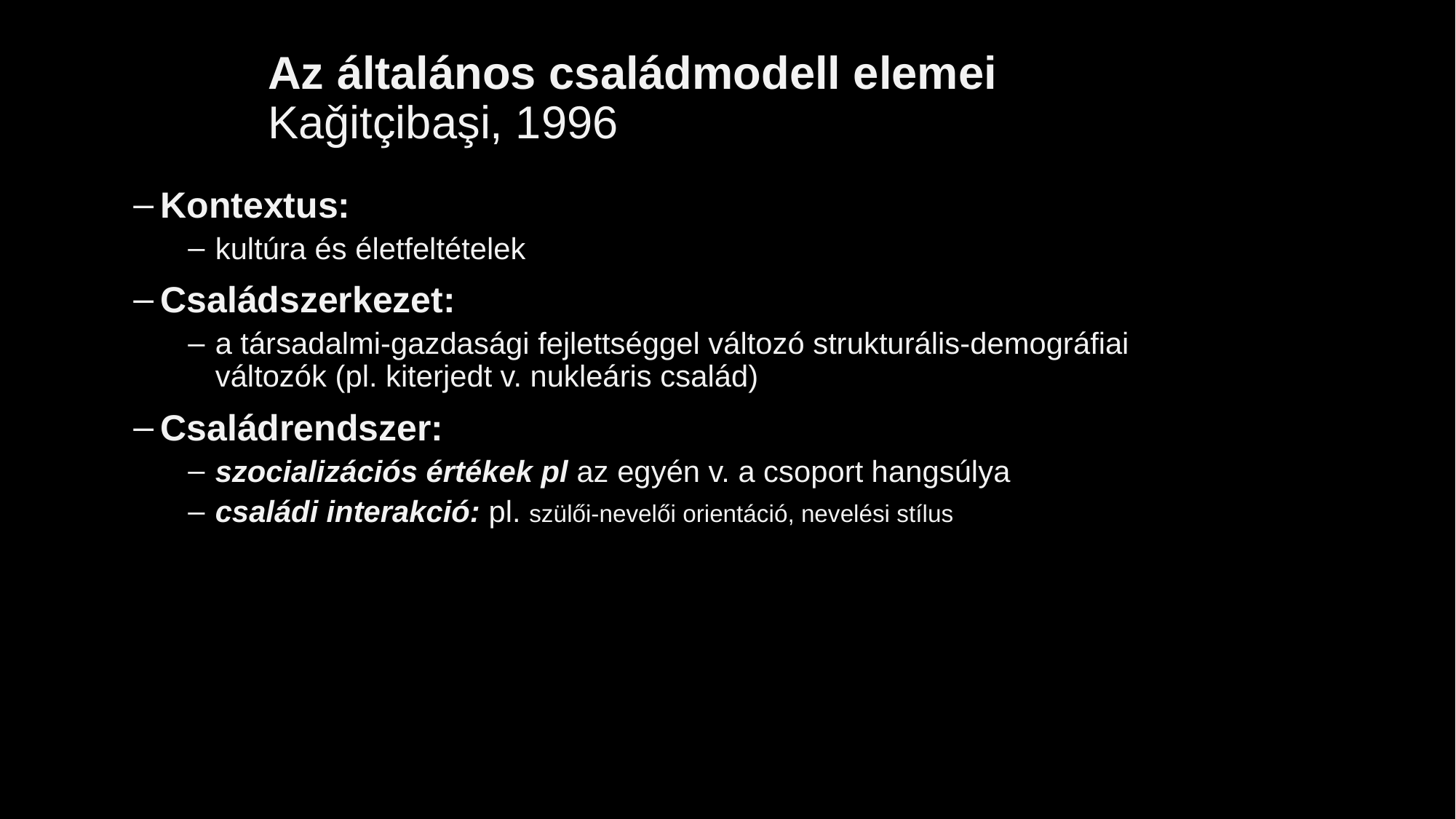

# Az általános családmodell elemei Kaǧitçibaşi, 1996
Kontextus:
kultúra és életfeltételek
Családszerkezet:
a társadalmi-gazdasági fejlettséggel változó strukturális-demográfiai változók (pl. kiterjedt v. nukleáris család)
Családrendszer:
szocializációs értékek pl az egyén v. a csoport hangsúlya
családi interakció: pl. szülői-nevelői orientáció, nevelési stílus